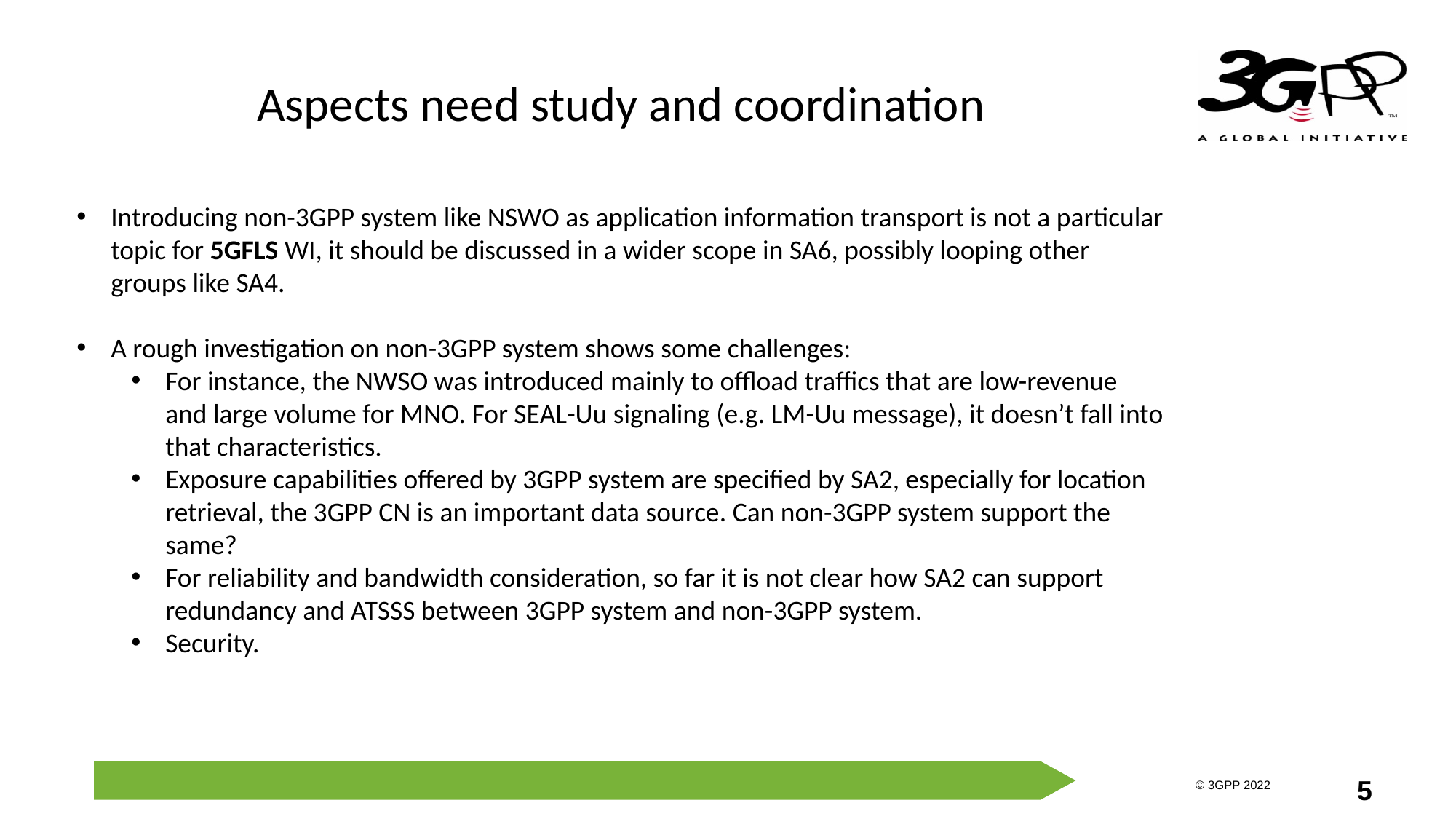

# Aspects need study and coordination
Introducing non-3GPP system like NSWO as application information transport is not a particular topic for 5GFLS WI, it should be discussed in a wider scope in SA6, possibly looping other groups like SA4.

A rough investigation on non-3GPP system shows some challenges:
For instance, the NWSO was introduced mainly to offload traffics that are low-revenue and large volume for MNO. For SEAL-Uu signaling (e.g. LM-Uu message), it doesn’t fall into that characteristics.
Exposure capabilities offered by 3GPP system are specified by SA2, especially for location retrieval, the 3GPP CN is an important data source. Can non-3GPP system support the same?
For reliability and bandwidth consideration, so far it is not clear how SA2 can support redundancy and ATSSS between 3GPP system and non-3GPP system.
Security.